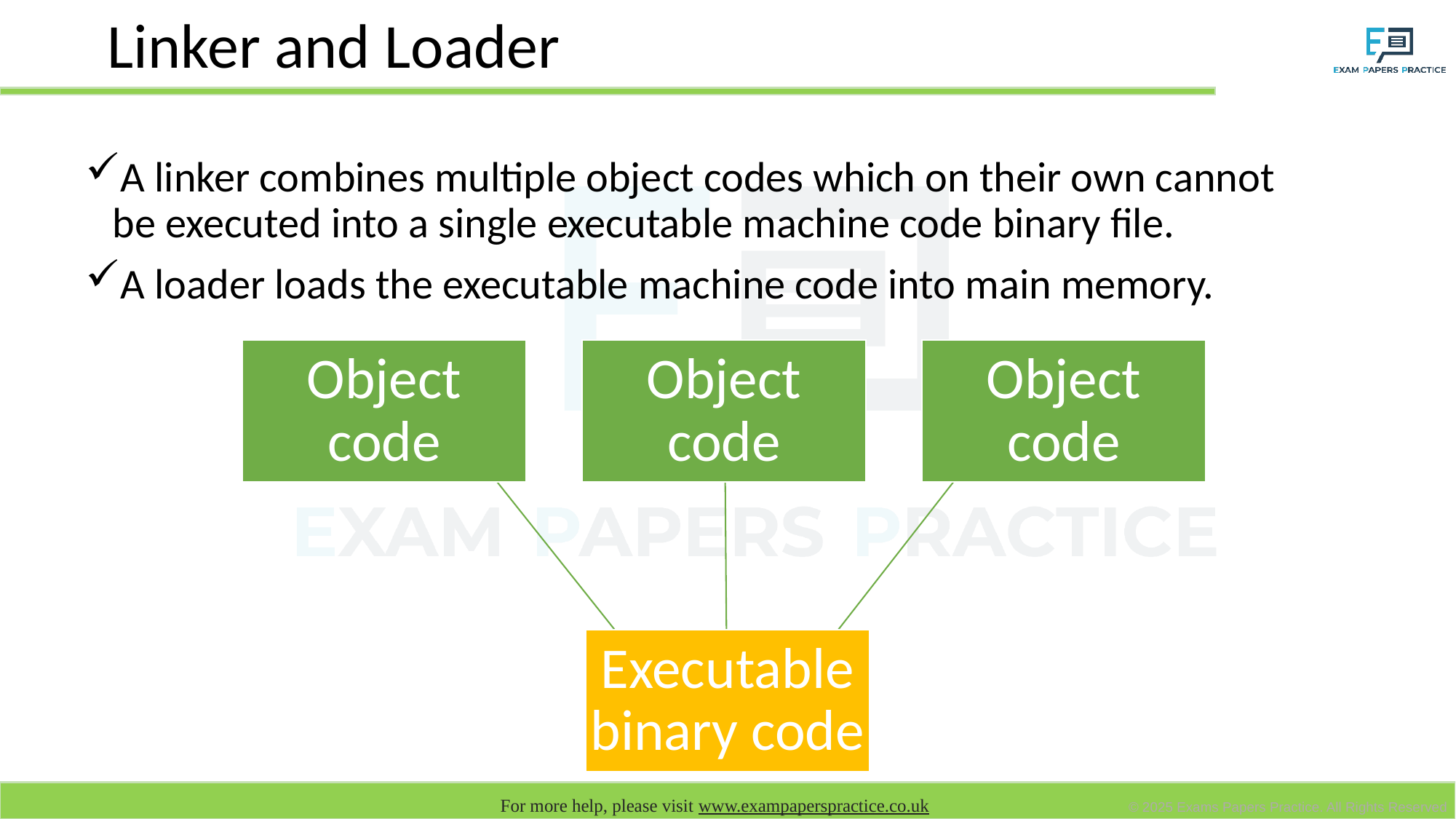

# Linker and Loader
A linker combines multiple object codes which on their own cannot be executed into a single executable machine code binary file.
A loader loads the executable machine code into main memory.

Executable binary code
Object code
Object code
Object code